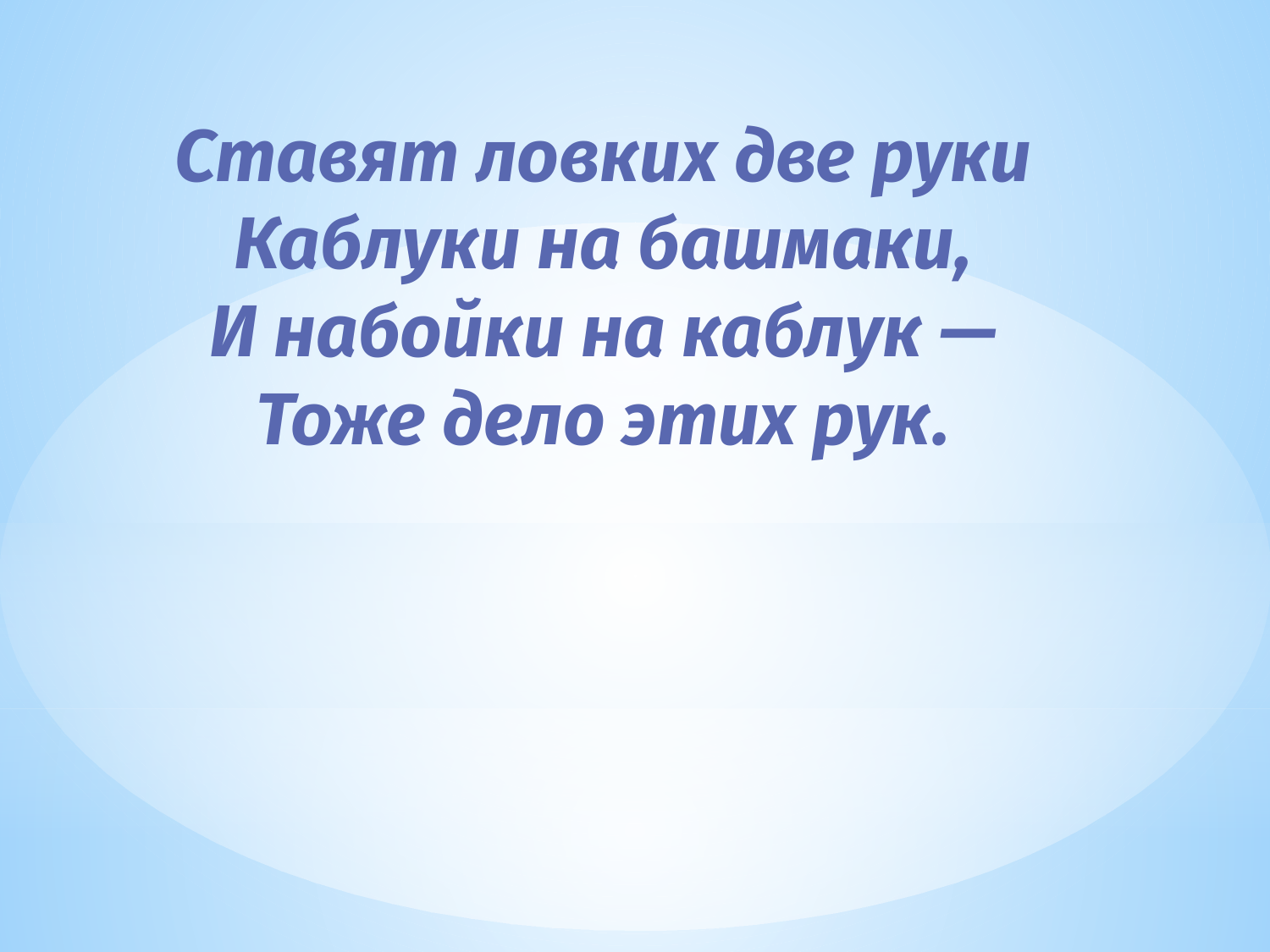

Ставят ловких две руки
Каблуки на башмаки,
И набойки на каблук —
Тоже дело этих рук.

#